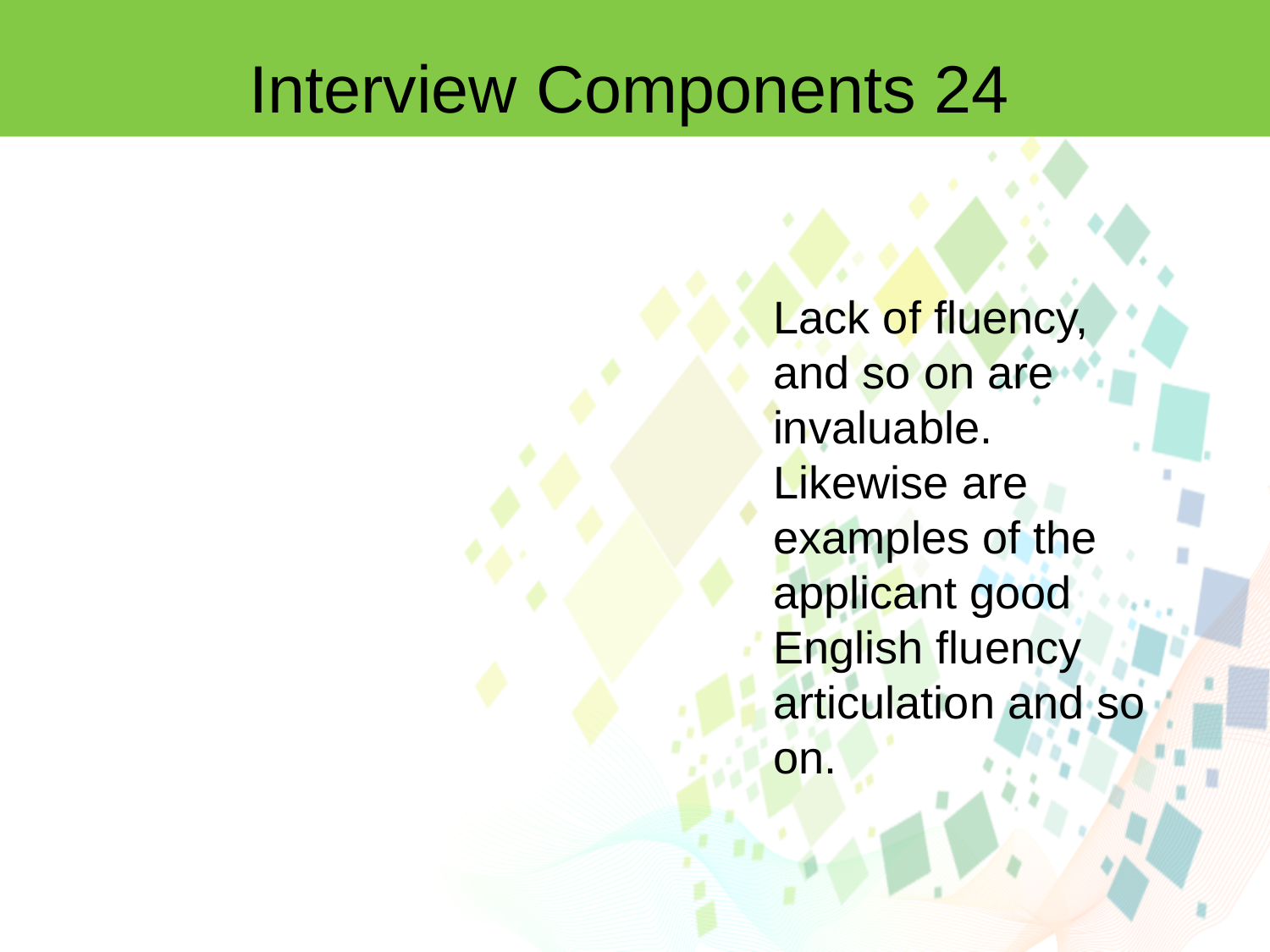

Interview Components 24
Lack of fluency,  and so on are invaluable. Likewise are examples of the applicant good English fluency articulation and so on.